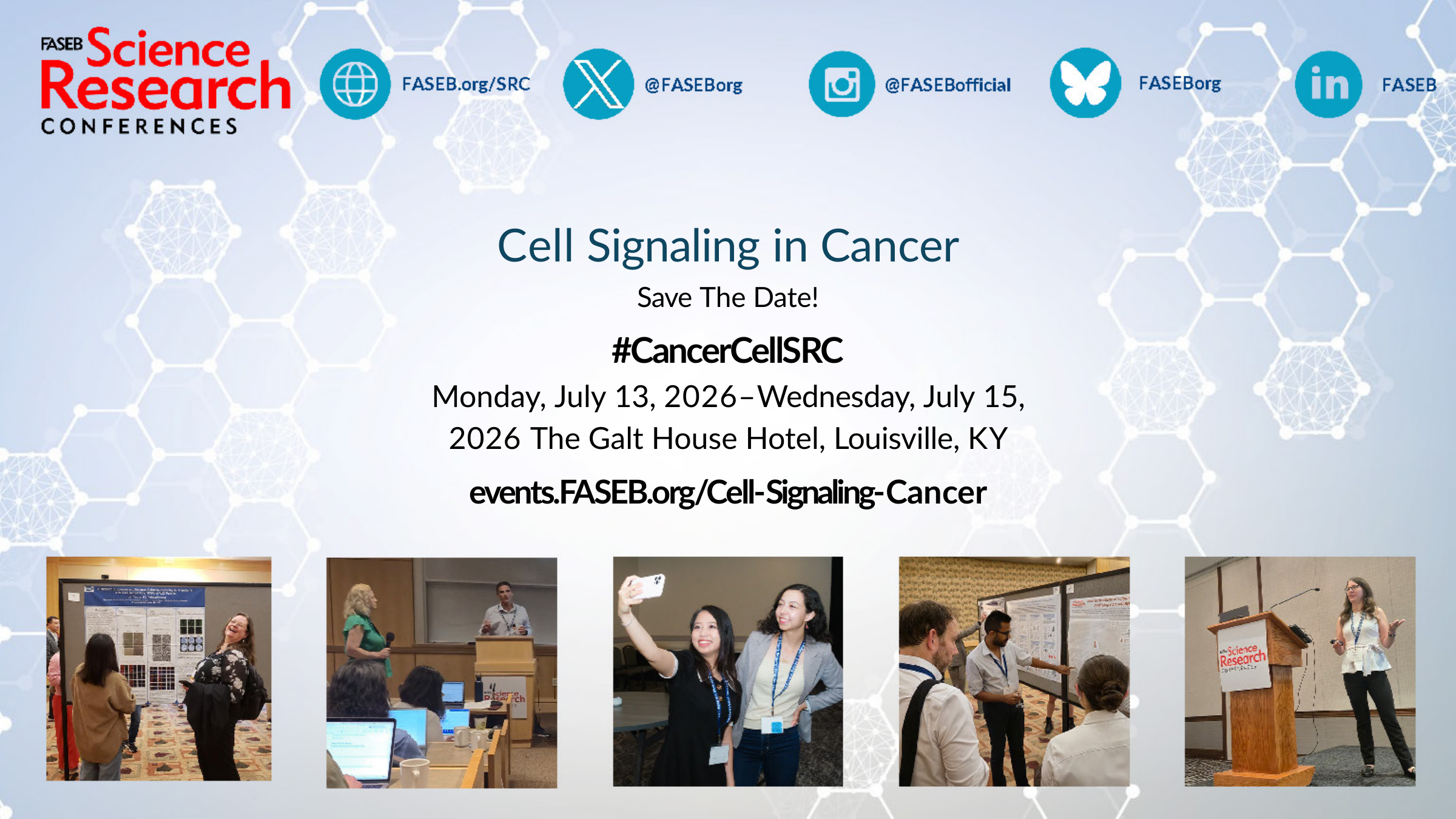

# Cell Signaling in Cancer
Save The Date!
#CancerCellSRC
Monday, July 13, 2026–Wednesday, July 15, 2026 The Galt House Hotel, Louisville, KY
events.FASEB.org/Cell-Signaling-Cancer